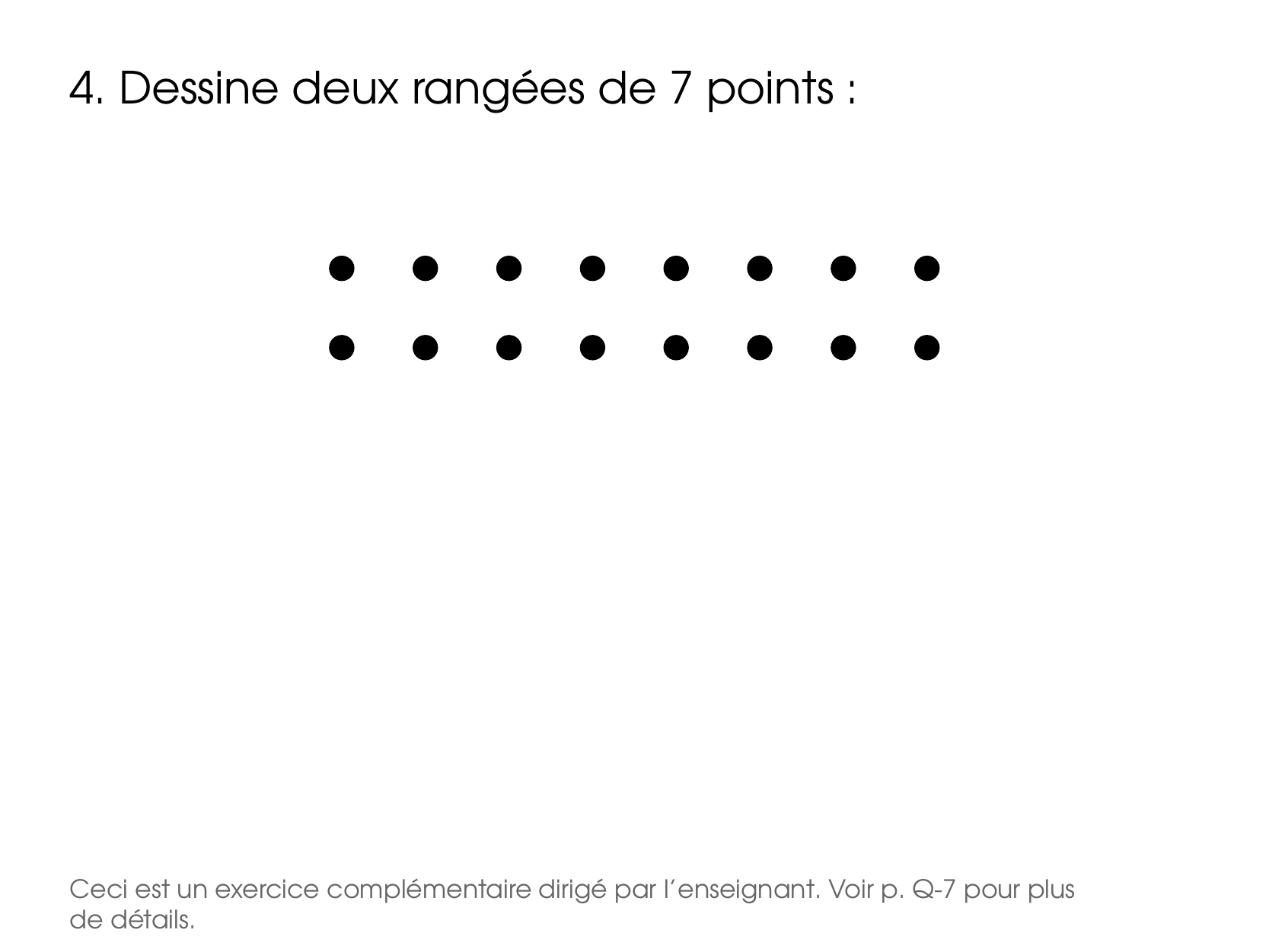

4. Dessine deux rangées de 7 points :

Ceci est un exercice complémentaire dirigé par l’enseignant. Voir p. Q-7 pour plus de détails.